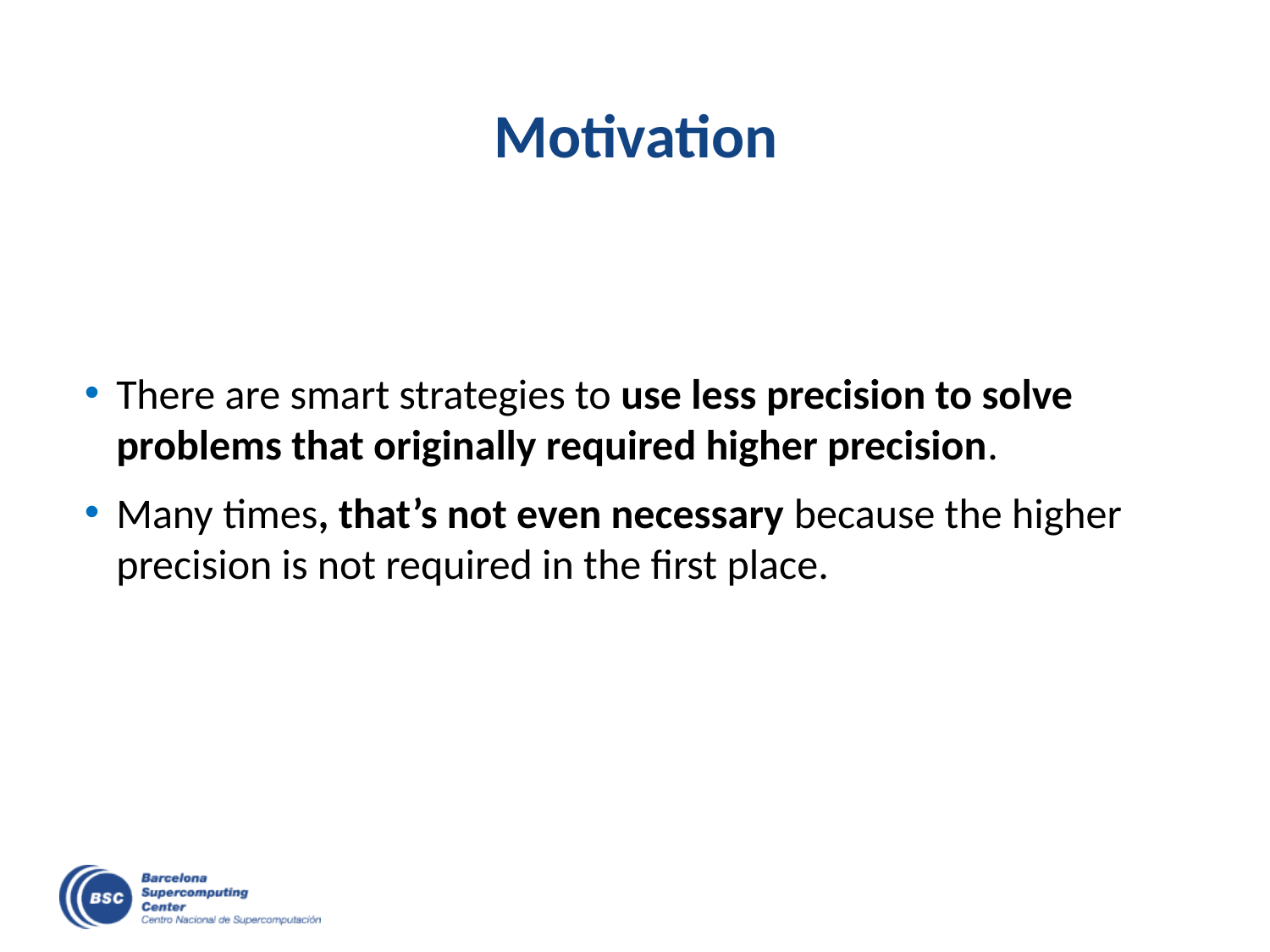

# Motivation
There are smart strategies to use less precision to solve problems that originally required higher precision.
Many times, that’s not even necessary because the higher precision is not required in the first place.